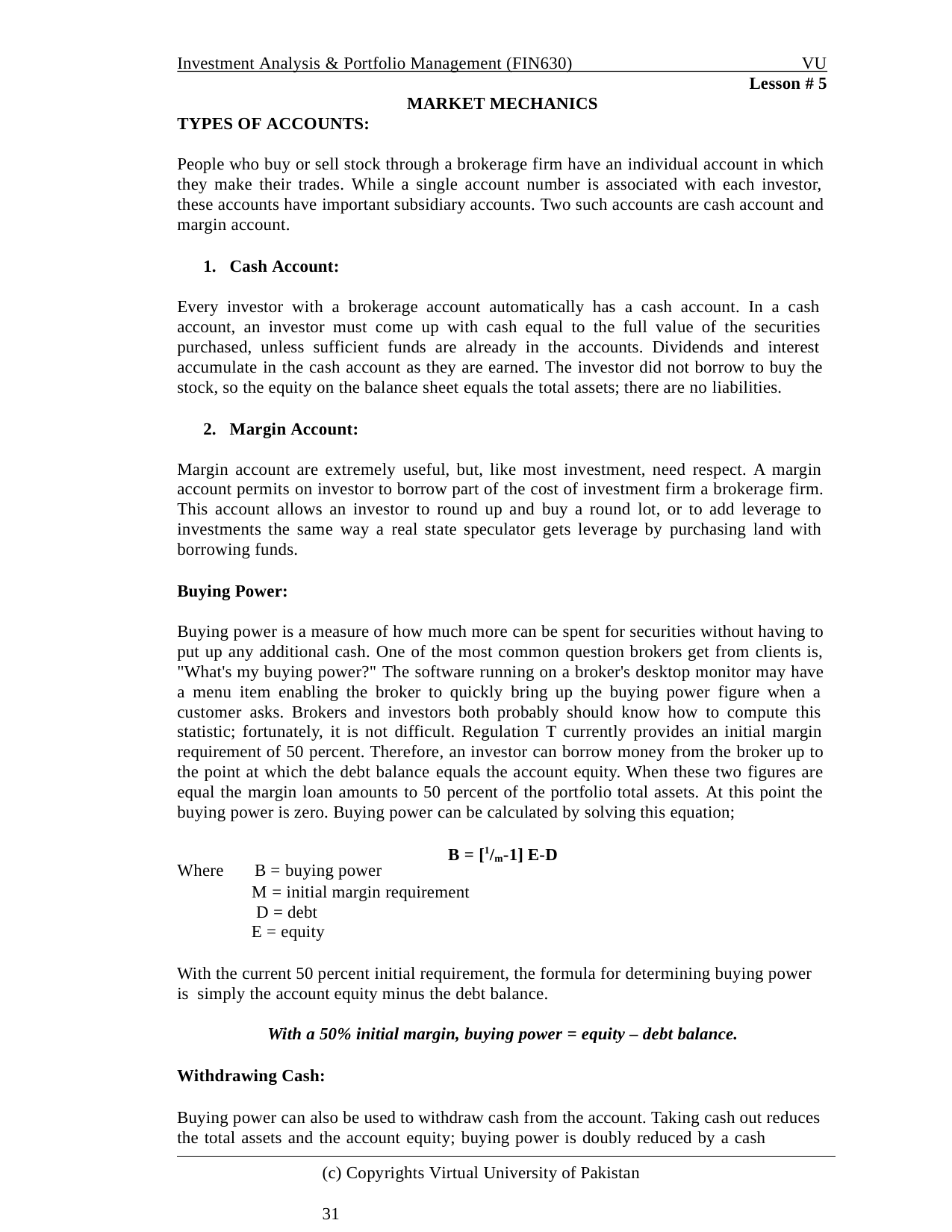

Investment Analysis & Portfolio Management (FIN630)
VU
Lesson # 5

MARKET MECHANICS
TYPES OF ACCOUNTS:

People who buy or sell stock through a brokerage firm have an individual account in which  they make their trades. While a single account number is associated with each investor,  these accounts have important subsidiary accounts. Two such accounts are cash account and  margin account.

Cash Account:

Every investor with a brokerage account automatically has a cash account. In a cash  account, an investor must come up with cash equal to the full value of the securities  purchased, unless sufficient funds are already in the accounts. Dividends and interest  accumulate in the cash account as they are earned. The investor did not borrow to buy the  stock, so the equity on the balance sheet equals the total assets; there are no liabilities.

Margin Account:

Margin account are extremely useful, but, like most investment, need respect. A margin  account permits on investor to borrow part of the cost of investment firm a brokerage firm.  This account allows an investor to round up and buy a round lot, or to add leverage to  investments the same way a real state speculator gets leverage by purchasing land with  borrowing funds.

Buying Power:

Buying power is a measure of how much more can be spent for securities without having to  put up any additional cash. One of the most common question brokers get from clients is,  "What's my buying power?" The software running on a broker's desktop monitor may have  a menu item enabling the broker to quickly bring up the buying power figure when a  customer asks. Brokers and investors both probably should know how to compute this  statistic; fortunately, it is not difficult. Regulation T currently provides an initial margin  requirement of 50 percent. Therefore, an investor can borrow money from the broker up to  the point at which the debt balance equals the account equity. When these two figures are  equal the margin loan amounts to 50 percent of the portfolio total assets. At this point the  buying power is zero. Buying power can be calculated by solving this equation;

B = [1/m-1] E-D
Where
B = buying power
M = initial margin requirement  D = debt
E = equity

With the current 50 percent initial requirement, the formula for determining buying power is  simply the account equity minus the debt balance.

With a 50% initial margin, buying power = equity – debt balance.

Withdrawing Cash:

Buying power can also be used to withdraw cash from the account. Taking cash out reduces  the total assets and the account equity; buying power is doubly reduced by a cash
(c) Copyrights Virtual University of Pakistan	31